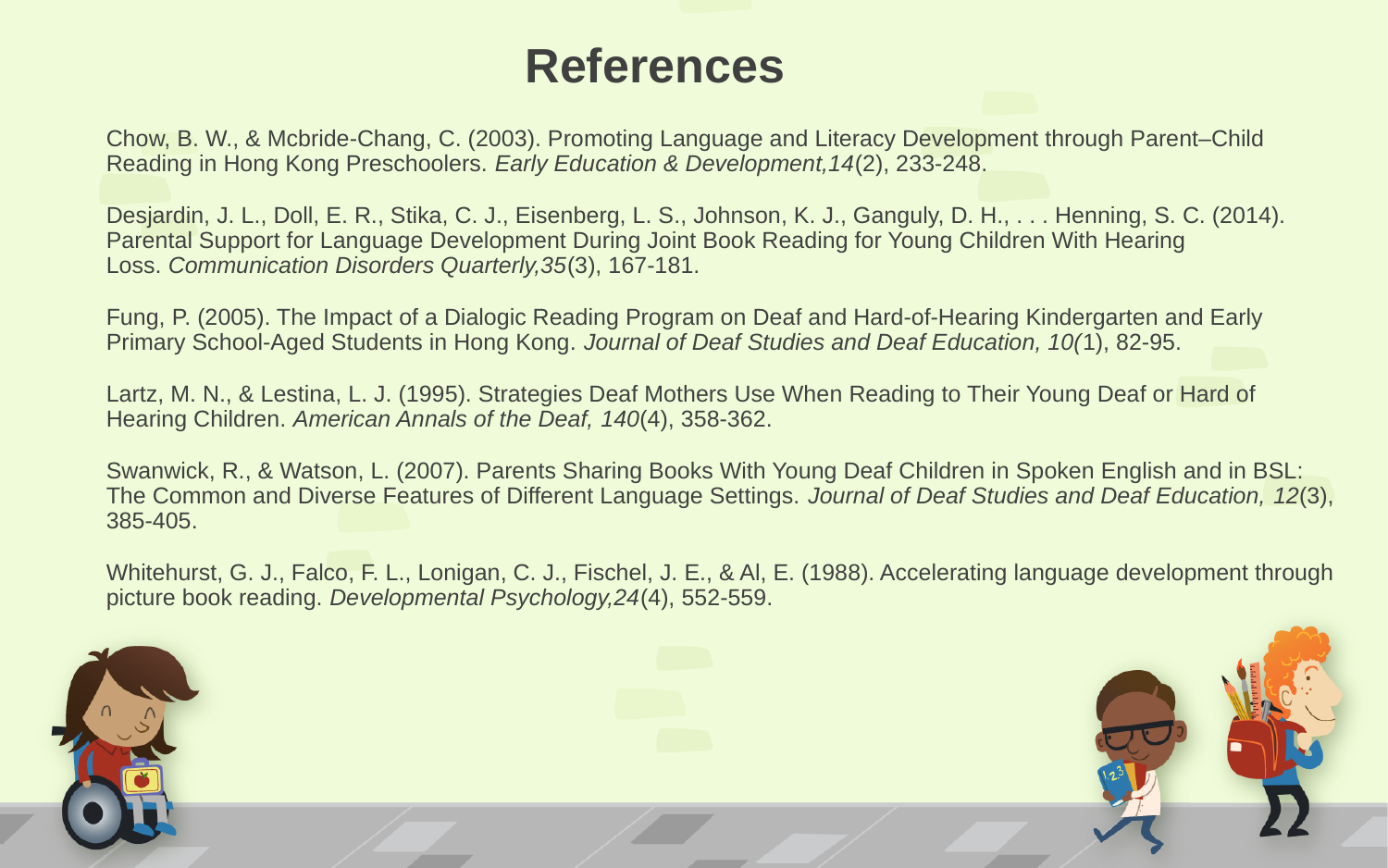

# References
Chow, B. W., & Mcbride-Chang, C. (2003). Promoting Language and Literacy Development through Parent–Child Reading in Hong Kong Preschoolers. Early Education & Development,14(2), 233-248.
Desjardin, J. L., Doll, E. R., Stika, C. J., Eisenberg, L. S., Johnson, K. J., Ganguly, D. H., . . . Henning, S. C. (2014). Parental Support for Language Development During Joint Book Reading for Young Children With Hearing Loss. Communication Disorders Quarterly,35(3), 167-181.
Fung, P. (2005). The Impact of a Dialogic Reading Program on Deaf and Hard-of-Hearing Kindergarten and Early Primary School-Aged Students in Hong Kong. Journal of Deaf Studies and Deaf Education, 10(1), 82-95.
Lartz, M. N., & Lestina, L. J. (1995). Strategies Deaf Mothers Use When Reading to Their Young Deaf or Hard of Hearing Children. American Annals of the Deaf, 140(4), 358-362.
Swanwick, R., & Watson, L. (2007). Parents Sharing Books With Young Deaf Children in Spoken English and in BSL: The Common and Diverse Features of Different Language Settings. Journal of Deaf Studies and Deaf Education, 12(3), 385-405.
Whitehurst, G. J., Falco, F. L., Lonigan, C. J., Fischel, J. E., & Al, E. (1988). Accelerating language development through picture book reading. Developmental Psychology,24(4), 552-559.